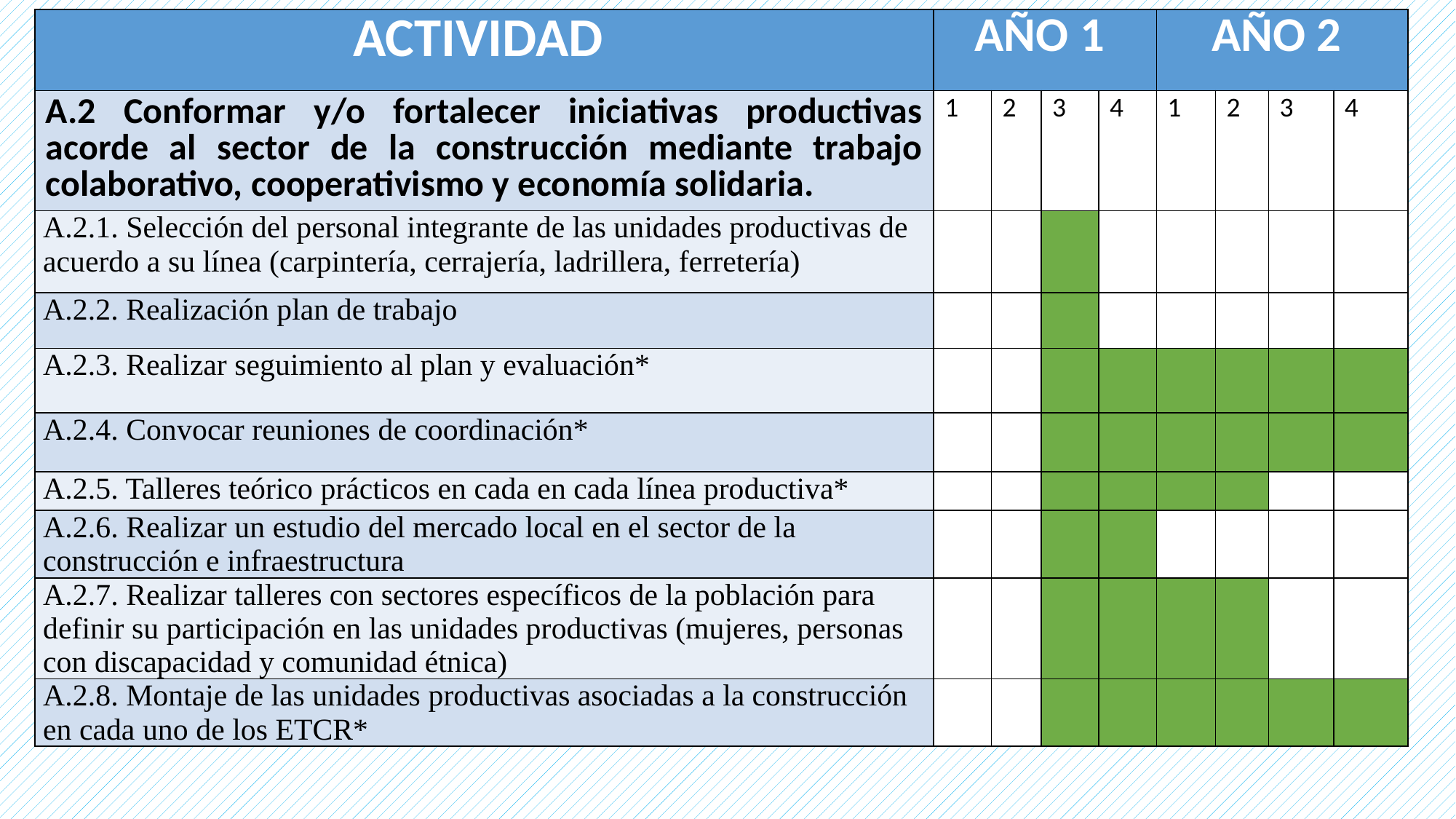

| ACTIVIDAD | AÑO 1 |  |  |  | AÑO 2 |  |  |  |
| --- | --- | --- | --- | --- | --- | --- | --- | --- |
| A.2 Conformar y/o fortalecer iniciativas productivas acorde al sector de la construcción mediante trabajo colaborativo, cooperativismo y economía solidaria. | 1 | 2 | 3 | 4 | 1 | 2 | 3 | 4 |
| A.2.1. Selección del personal integrante de las unidades productivas de acuerdo a su línea (carpintería, cerrajería, ladrillera, ferretería) |  |  |  |  |  |  |  |  |
| A.2.2. Realización plan de trabajo |  |  |  |  |  |  |  |  |
| A.2.3. Realizar seguimiento al plan y evaluación\* |  |  |  |  |  |  |  |  |
| A.2.4. Convocar reuniones de coordinación\* |  |  |  |  |  |  |  |  |
| A.2.5. Talleres teórico prácticos en cada en cada línea productiva\* |  |  |  |  |  |  |  |  |
| A.2.6. Realizar un estudio del mercado local en el sector de la construcción e infraestructura |  |  |  |  |  |  |  |  |
| A.2.7. Realizar talleres con sectores específicos de la población para definir su participación en las unidades productivas (mujeres, personas con discapacidad y comunidad étnica) |  |  |  |  |  |  |  |  |
| A.2.8. Montaje de las unidades productivas asociadas a la construcción en cada uno de los ETCR\* |  |  |  |  |  |  |  |  |